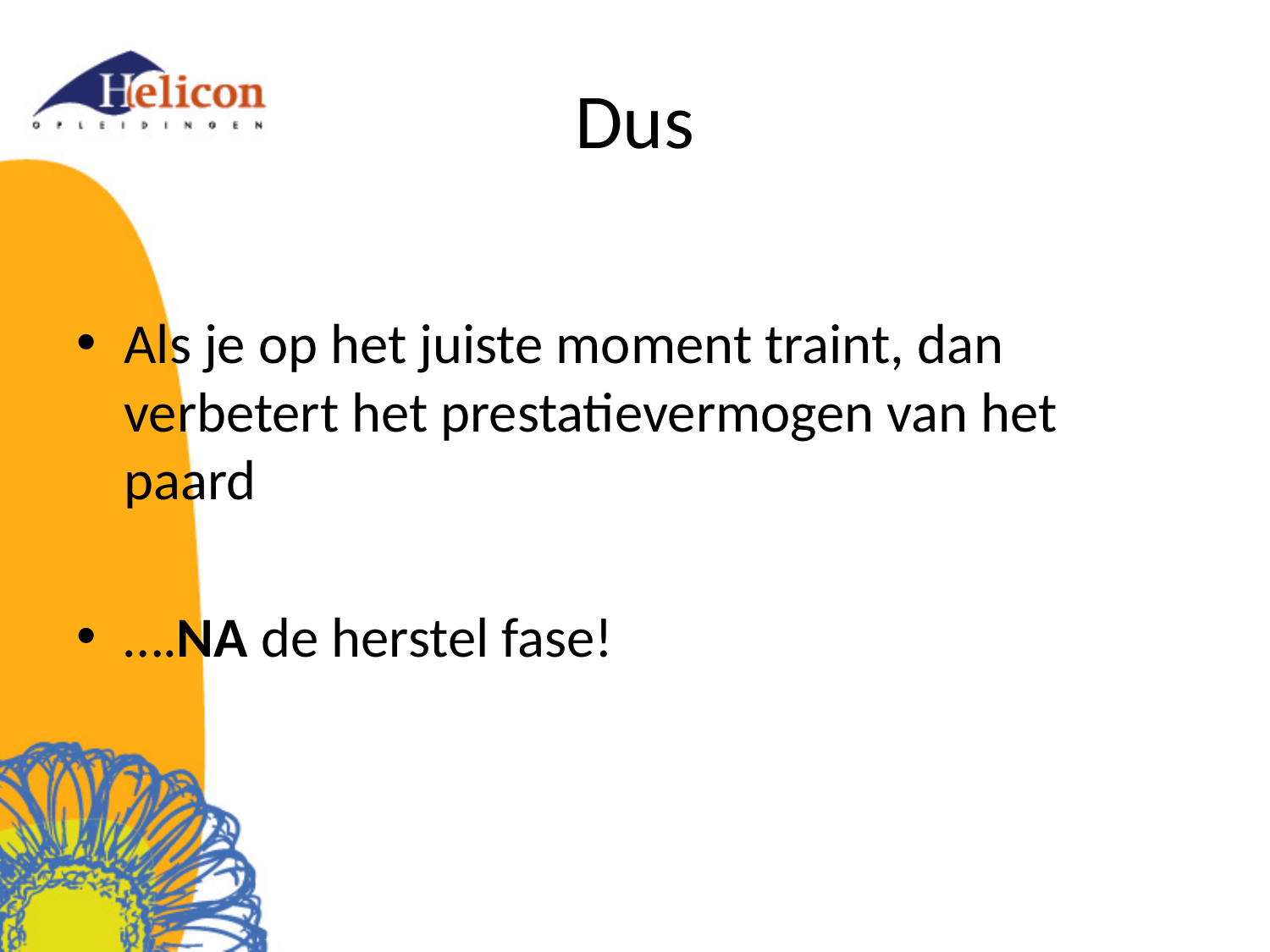

# Dus

Als je op het juiste moment traint, dan verbetert het prestatievermogen van het paard

….NA de herstel fase!